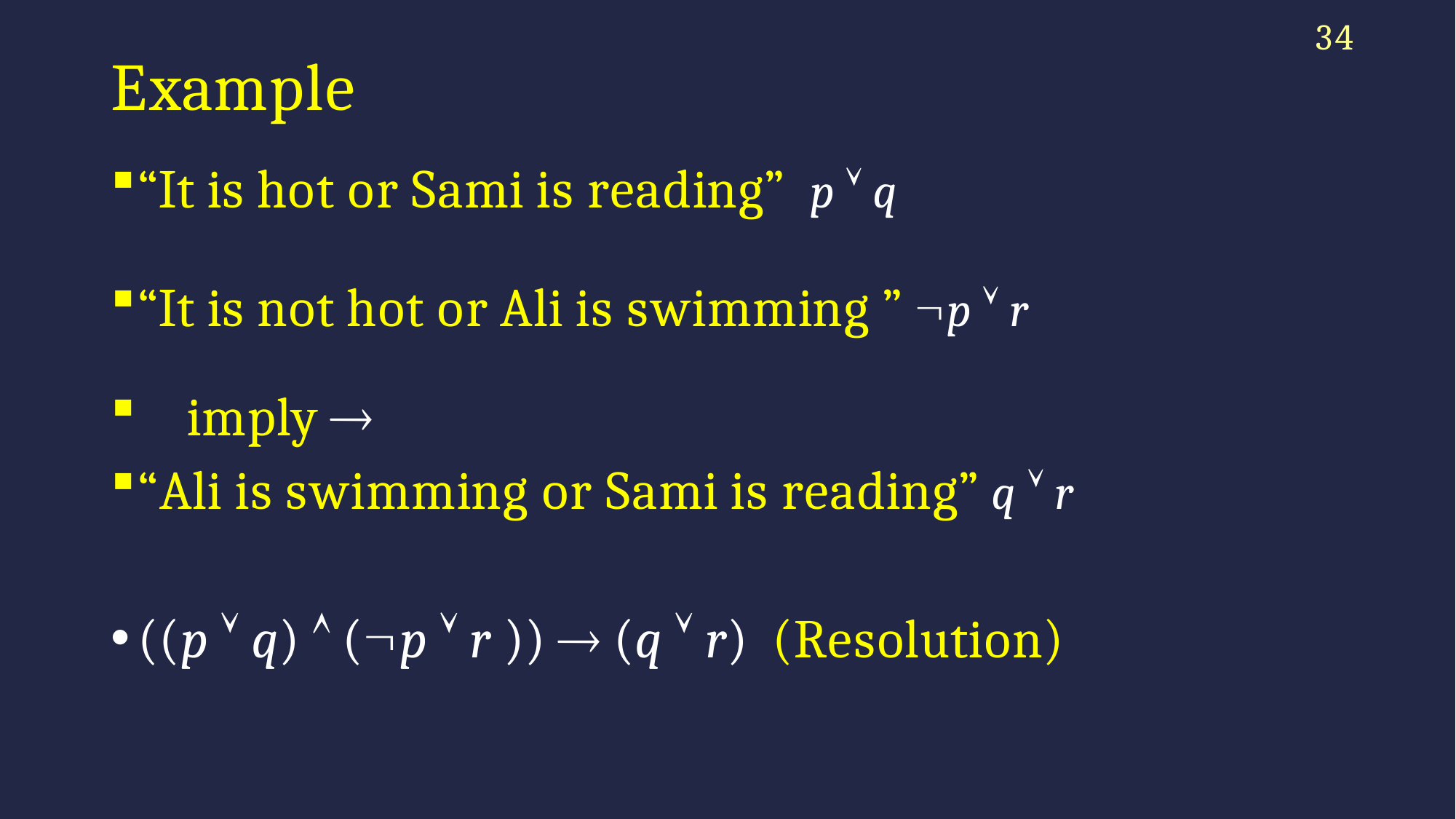

34
# Example
“It is hot or Sami is reading”  p ∨ q

“It is not hot or Ali is swimming ” ¬p ∨ r

    imply →
“Ali is swimming or Sami is reading” q ∨ r

((p ∨ q) ∧ (¬p ∨ r )) → (q ∨ r)  (Resolution)